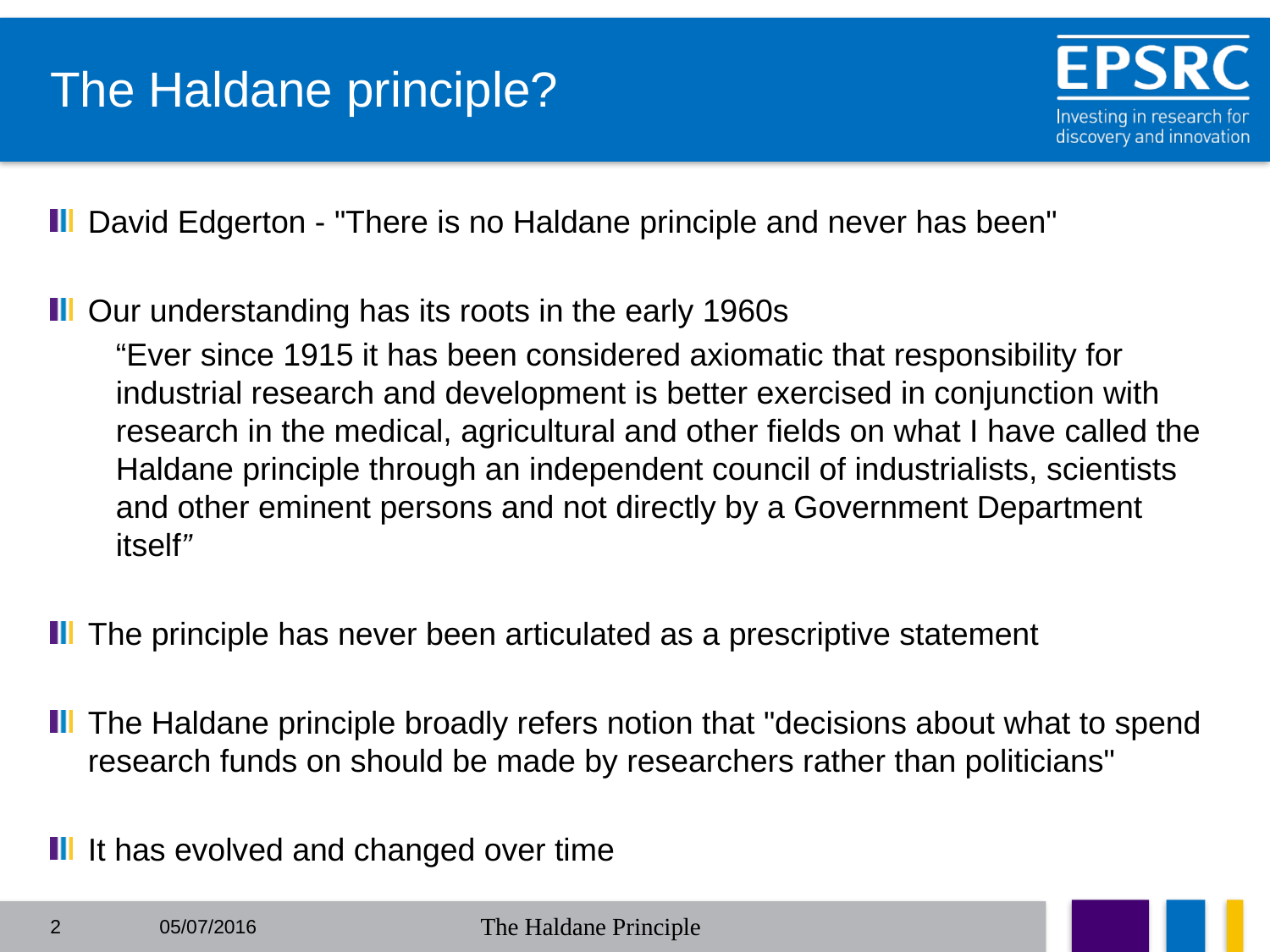

# The Haldane principle?

David Edgerton - "There is no Haldane principle and never has been"

Our understanding has its roots in the early 1960s
“Ever since 1915 it has been considered axiomatic that responsibility for industrial research and development is better exercised in conjunction with research in the medical, agricultural and other fields on what I have called the Haldane principle through an independent council of industrialists, scientists and other eminent persons and not directly by a Government Department itself”

The principle has never been articulated as a prescriptive statement

The Haldane principle broadly refers notion that "decisions about what to spend research funds on should be made by researchers rather than politicians"

It has evolved and changed over time

2
05/07/2016
The Haldane Principle